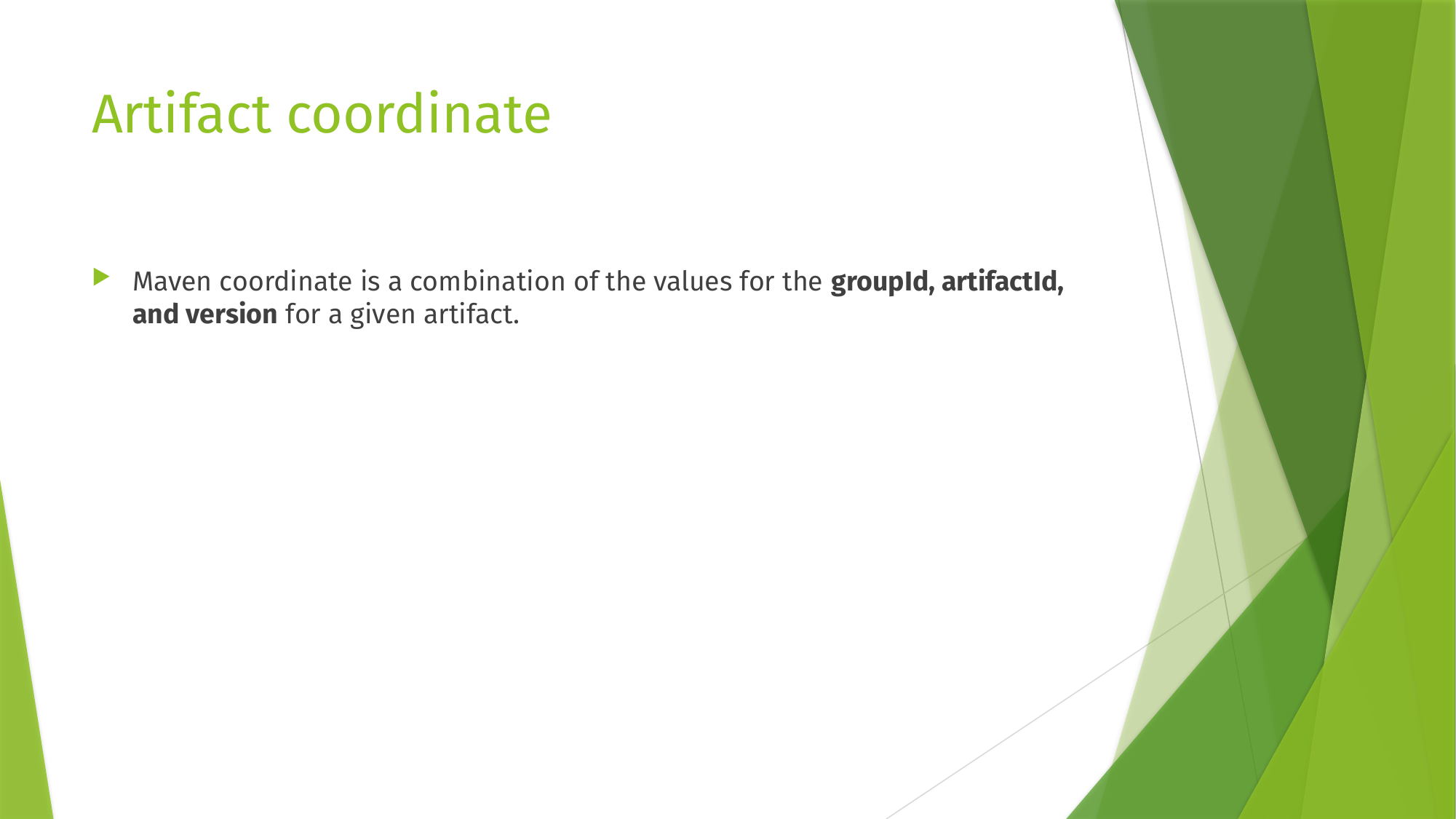

# Artifact coordinate
Maven coordinate is a combination of the values for the groupId, artifactId, and version for a given artifact.